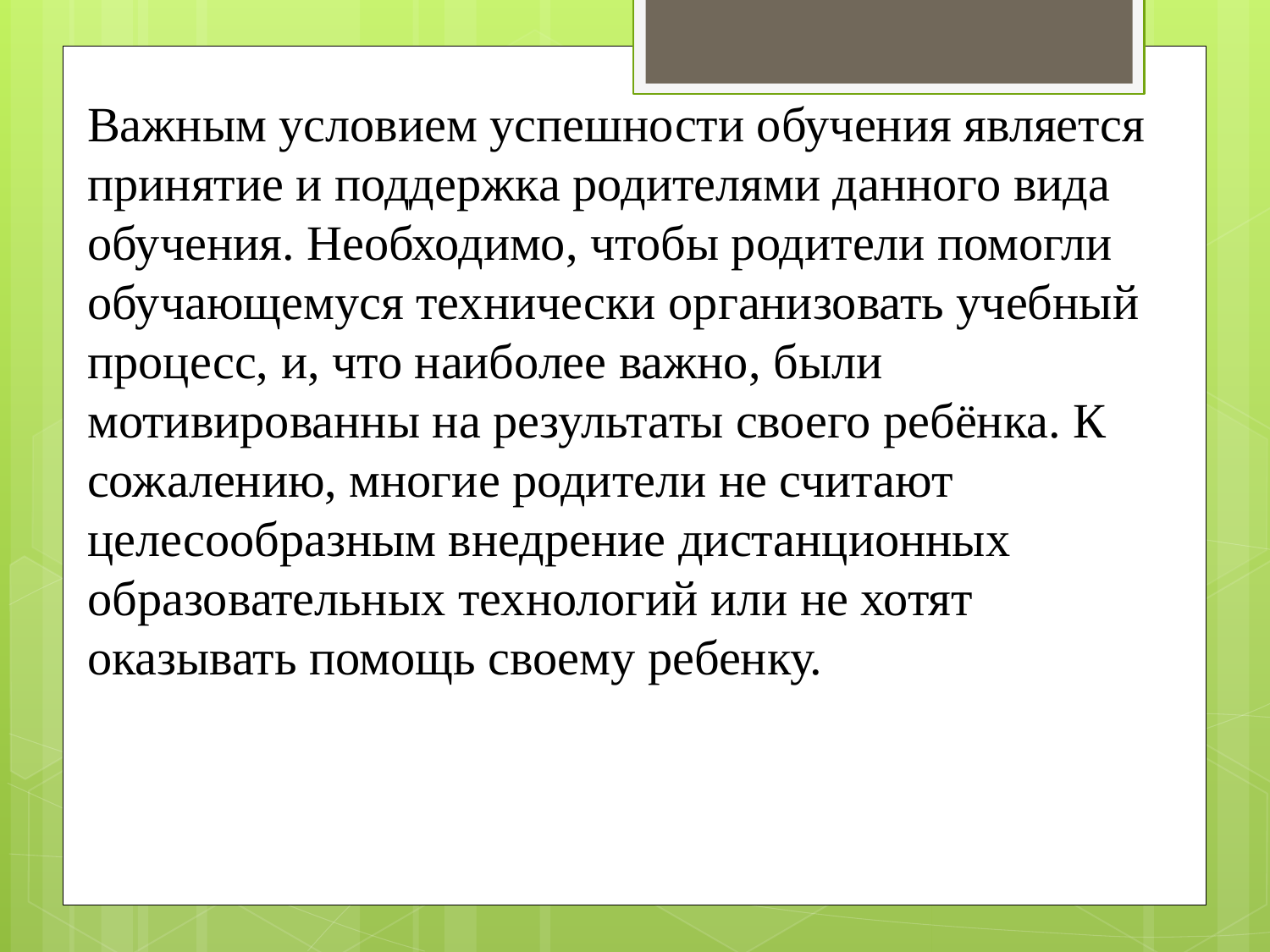

Важным условием успешности обучения является принятие и поддержка родителями данного вида обучения. Необходимо, чтобы родители помогли обучающемуся технически организовать учебный процесс, и, что наиболее важно, были мотивированны на результаты своего ребёнка. К сожалению, многие родители не считают целесообразным внедрение дистанционных образовательных технологий или не хотят оказывать помощь своему ребенку.